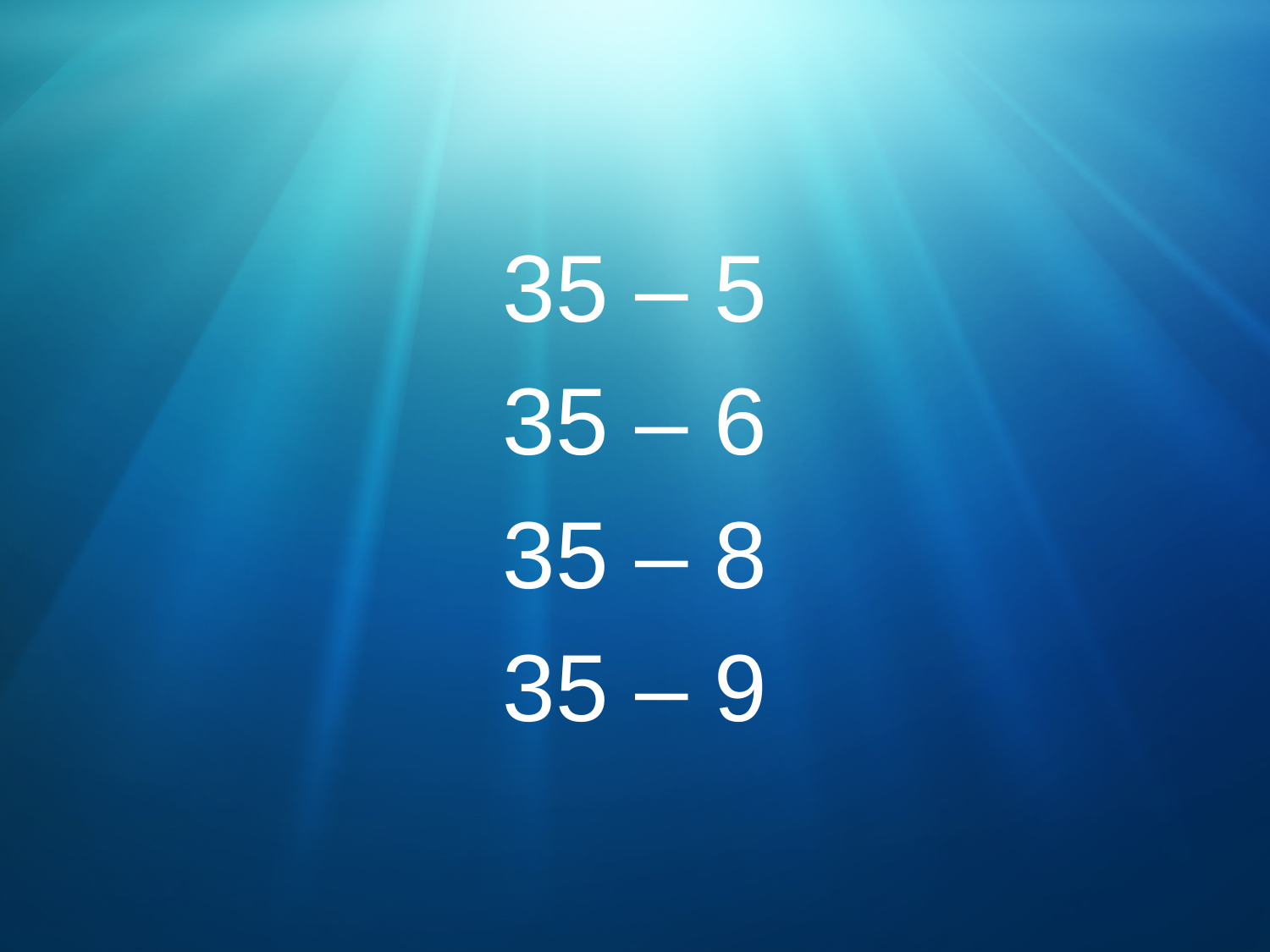

35 – 5
35 – 6
35 – 8
35 – 9